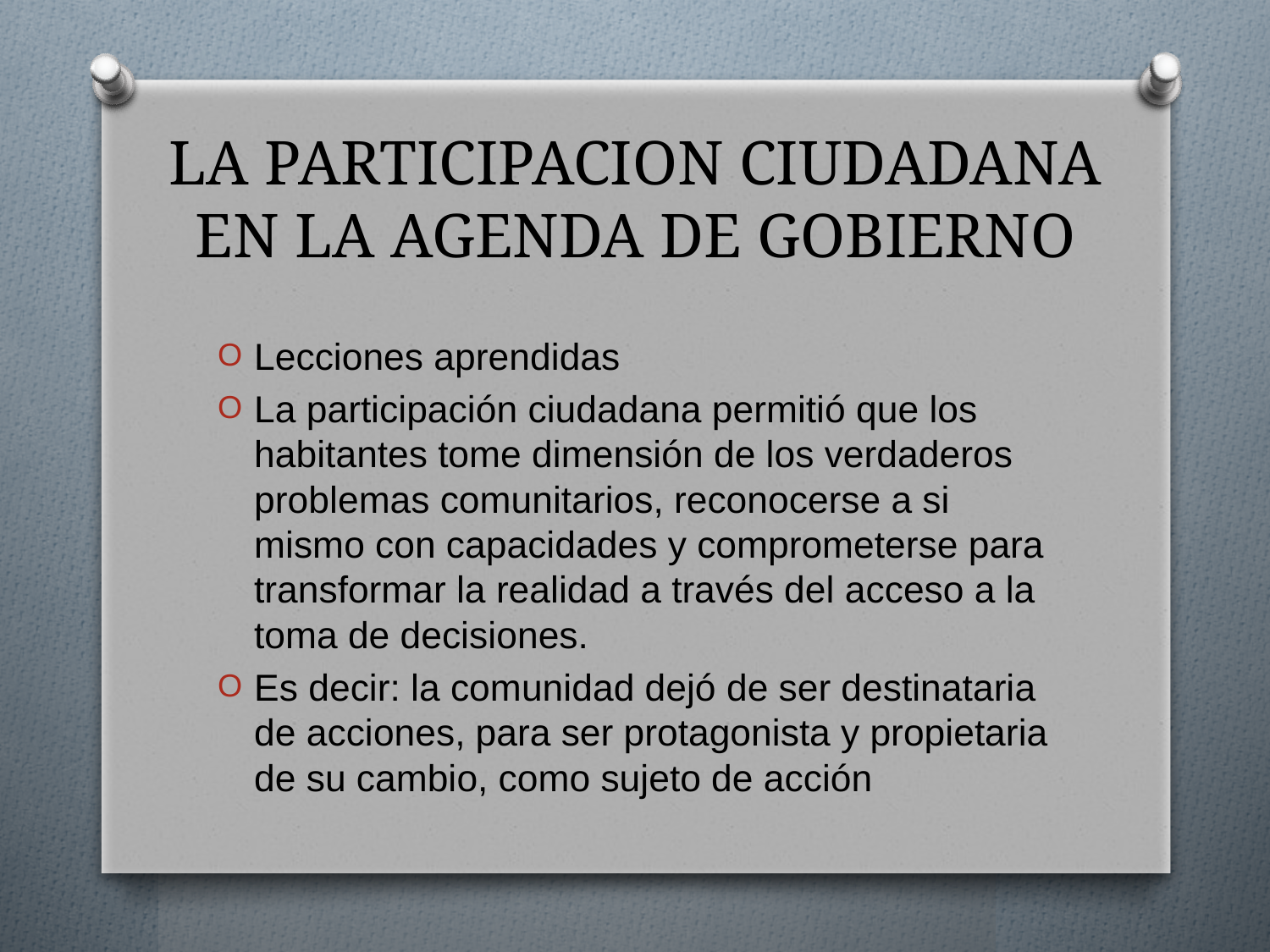

# LA PARTICIPACION CIUDADANA EN LA AGENDA DE GOBIERNO
Lecciones aprendidas
La participación ciudadana permitió que los habitantes tome dimensión de los verdaderos problemas comunitarios, reconocerse a si mismo con capacidades y comprometerse para transformar la realidad a través del acceso a la toma de decisiones.
Es decir: la comunidad dejó de ser destinataria de acciones, para ser protagonista y propietaria de su cambio, como sujeto de acción